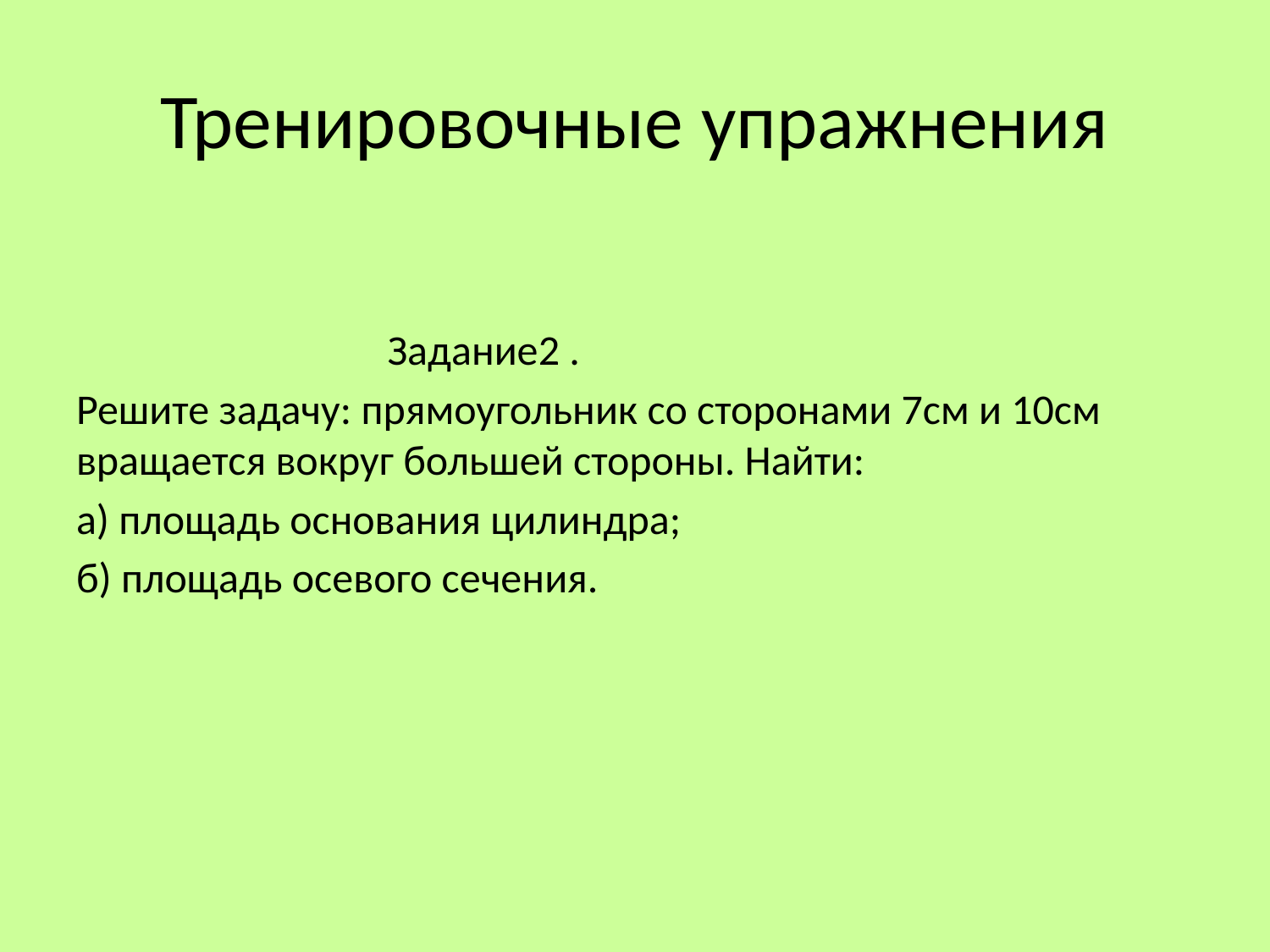

# Тренировочные упражнения
      Задание2 .
Решите задачу: прямоугольник со сторонами 7см и 10см вращается вокруг большей стороны. Найти:
а) площадь основания цилиндра;
б) площадь осевого сечения.